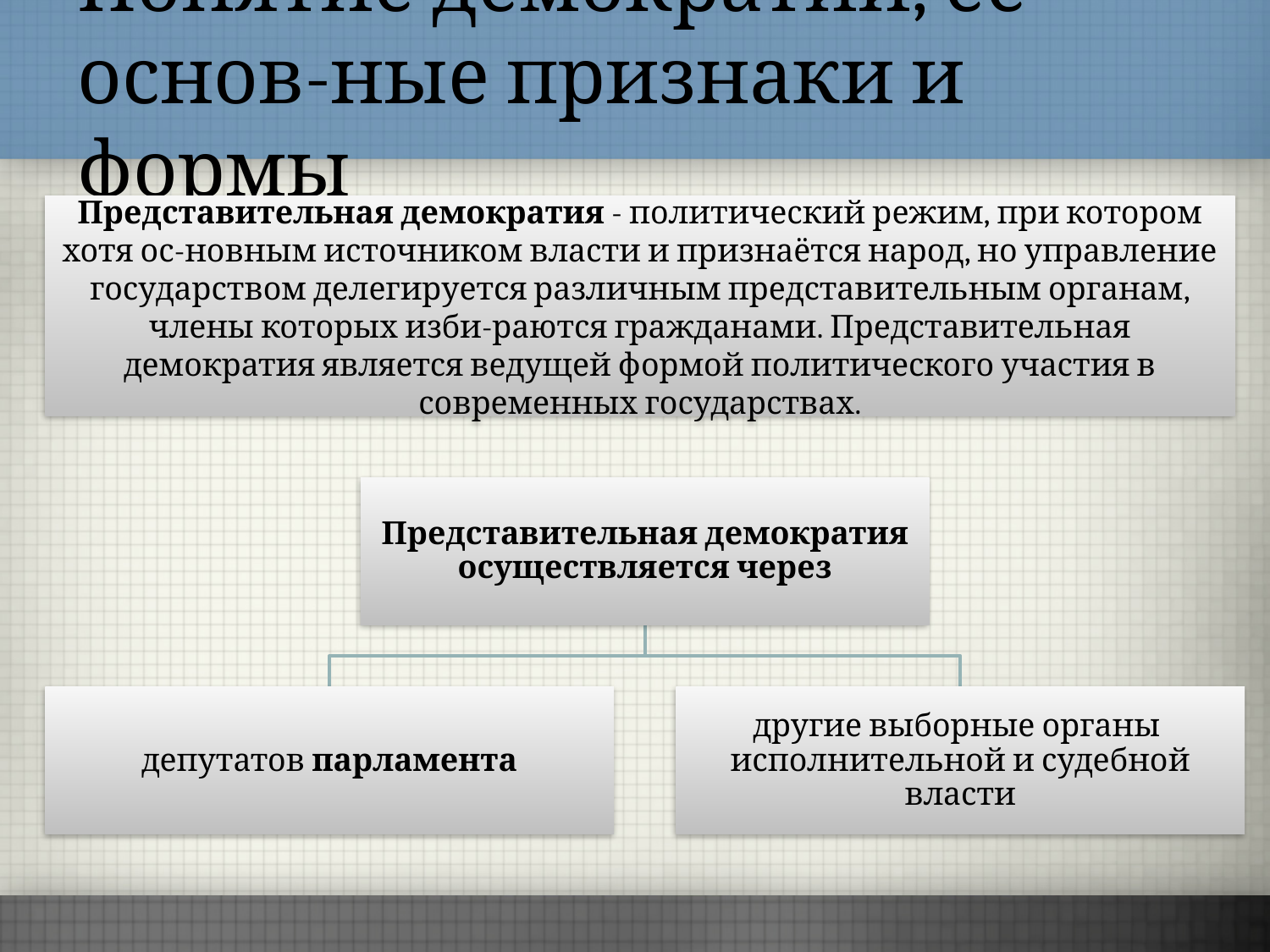

# Понятие демократии, её основ-ные признаки и формы
Представительная демократия - политический режим, при котором хотя ос-новным источником власти и признаётся народ, но управление государством делегируется различным представительным органам, члены которых изби-раются гражданами. Представительная демократия является ведущей формой политического участия в современных государствах.
Представительная демократия осуществляется через
депутатов парламента
другие выборные органы  исполнительной и судебной власти